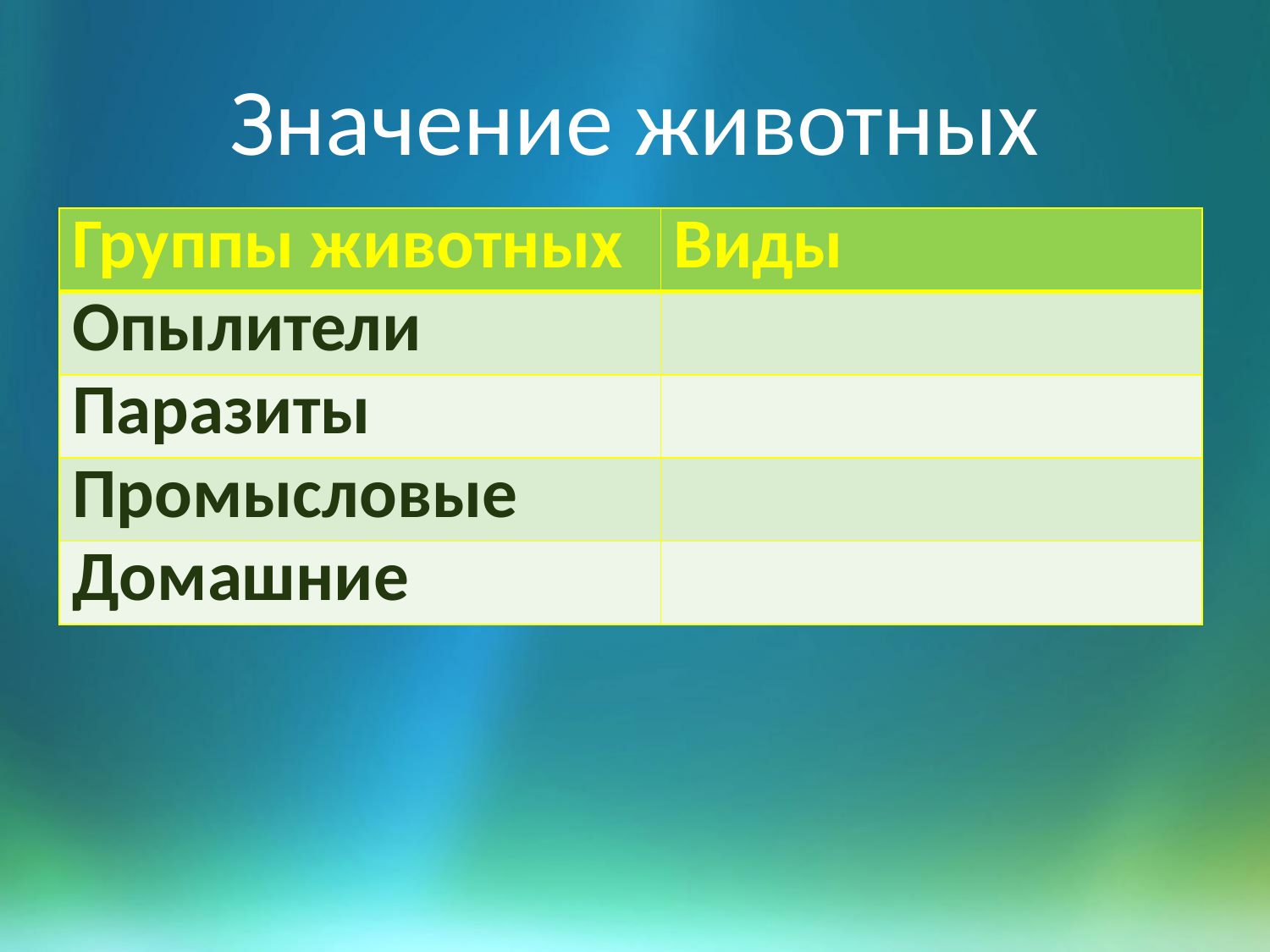

# Значение животных
| Группы животных | Виды |
| --- | --- |
| Опылители |  |
| Паразиты |  |
| Промысловые |  |
| Домашние |  |